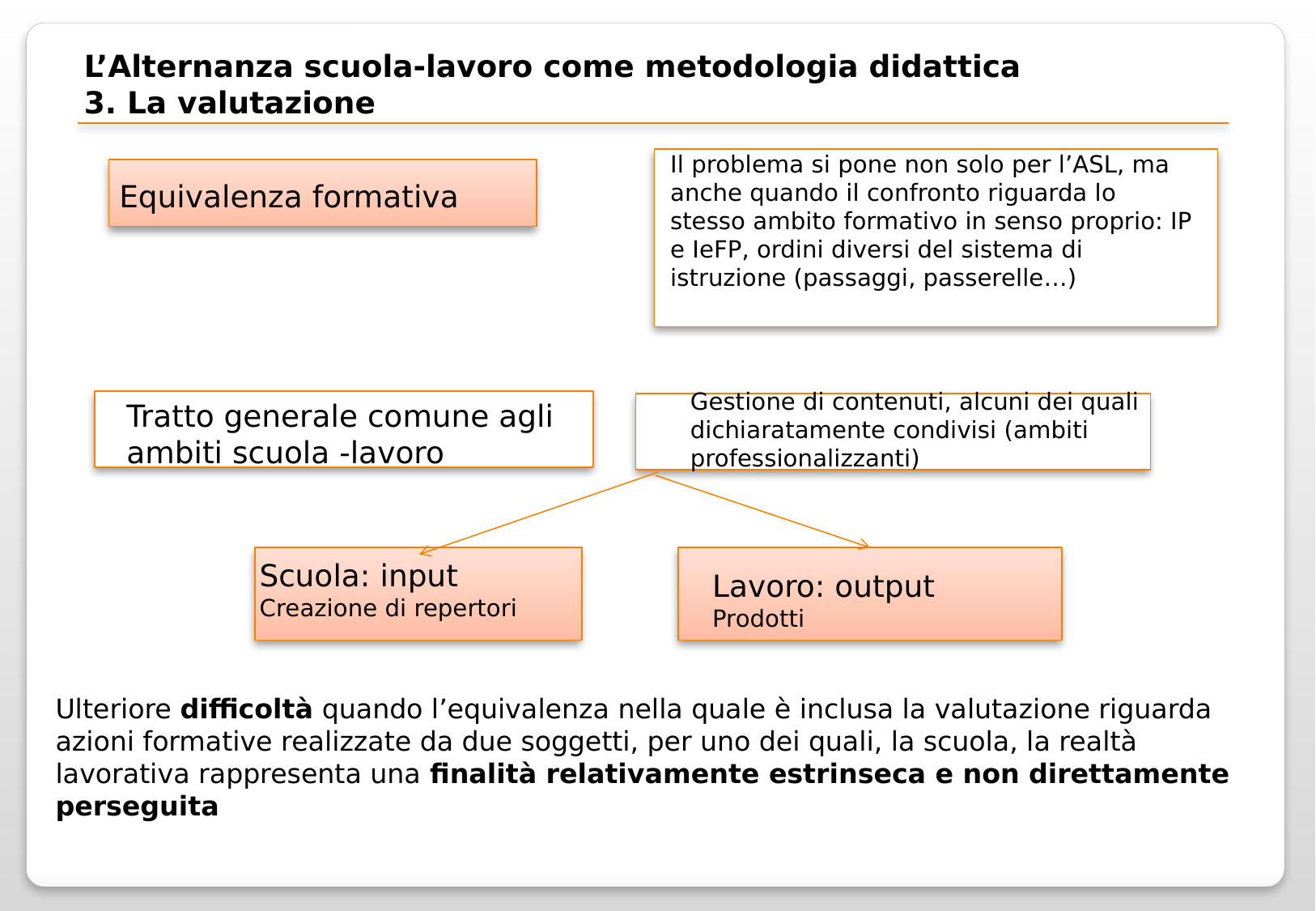

L’Alternanza scuola-lavoro come metodologia didattica
3. La valutazione
Il problema si pone non solo per l’ASL, ma anche quando il confronto riguarda lo stesso ambito formativo in senso proprio: IP e IeFP, ordini diversi del sistema di istruzione (passaggi, passerelle…)

Equivalenza formativa
Gestione di contenuti, alcuni dei quali dichiaratamente condivisi (ambiti professionalizzanti)
Tratto generale comune agli ambiti scuola -lavoro

Scuola: input
Creazione di repertori
Lavoro: output
Prodotti
Ulteriore difficoltà quando l’equivalenza nella quale è inclusa la valutazione riguarda azioni formative realizzate da due soggetti, per uno dei quali, la scuola, la realtà lavorativa rappresenta una finalità relativamente estrinseca e non direttamente perseguita